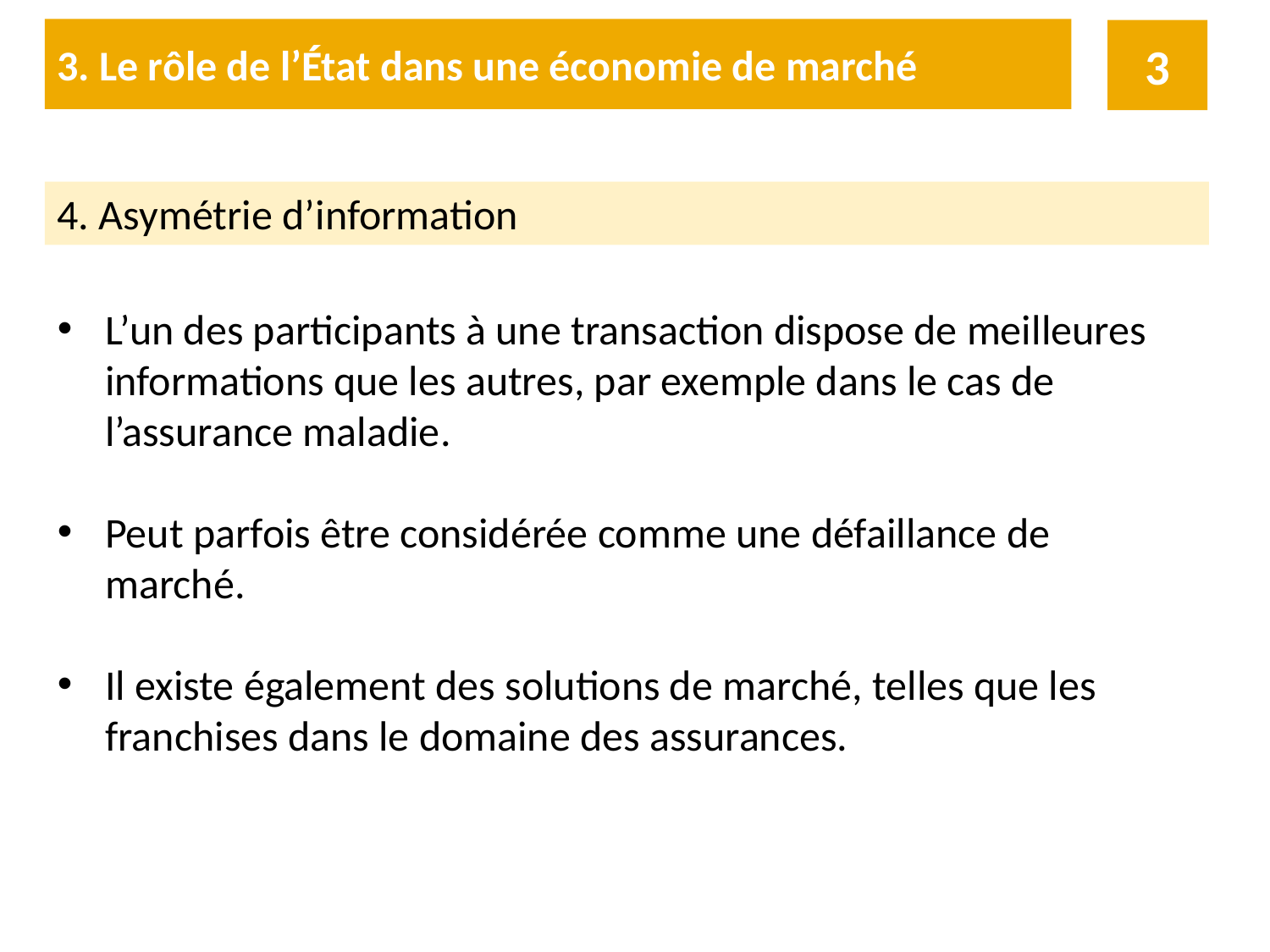

3. Le rôle de l’État dans une économie de marché
3

4. Asymétrie d’information
L’un des participants à une transaction dispose de meilleures informations que les autres, par exemple dans le cas de l’assurance maladie.

Peut parfois être considérée comme une défaillance de marché.

Il existe également des solutions de marché, telles que les franchises dans le domaine des assurances.